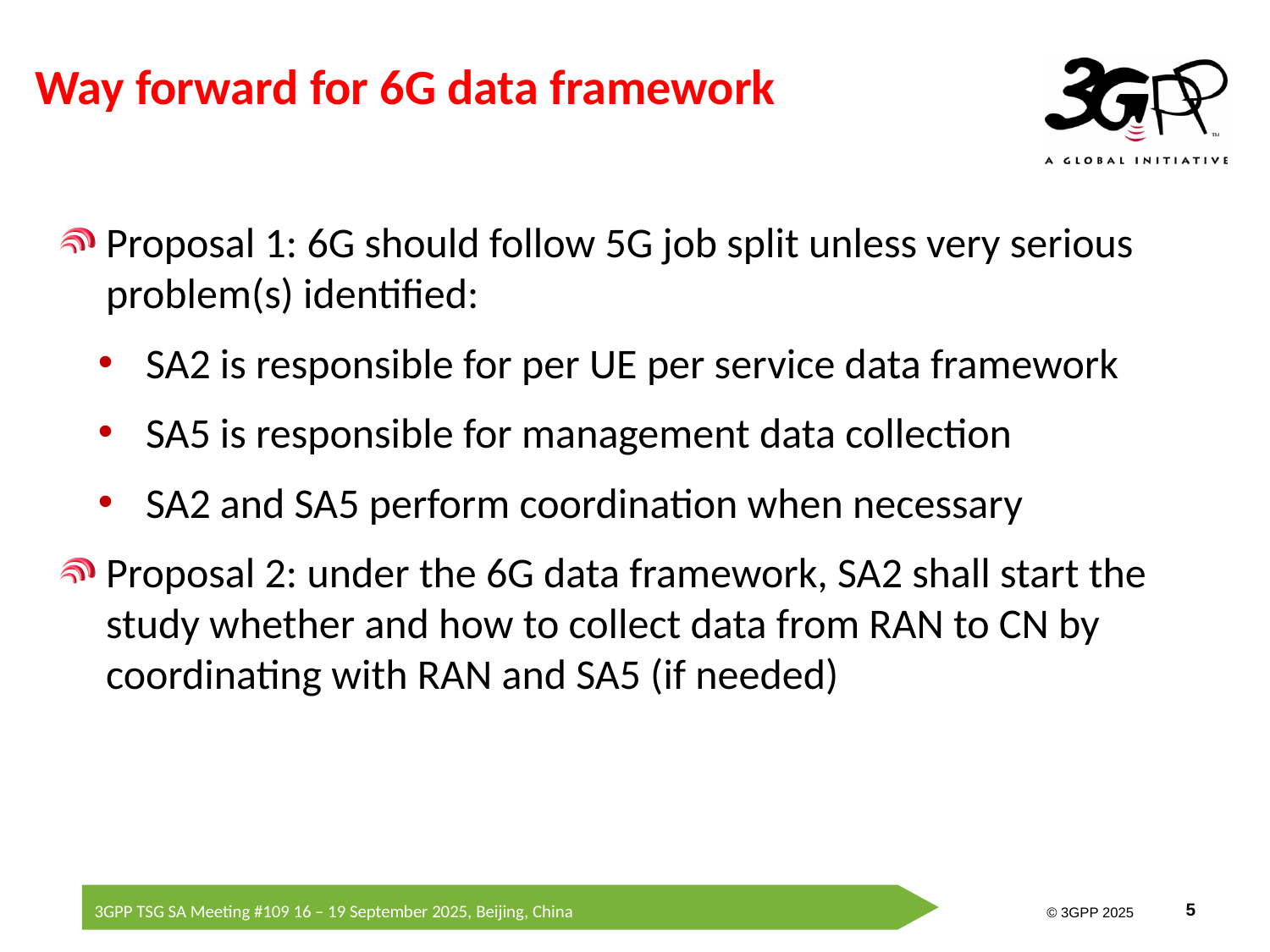

# Way forward for 6G data framework
Proposal 1: 6G should follow 5G job split unless very serious problem(s) identified:
SA2 is responsible for per UE per service data framework
SA5 is responsible for management data collection
SA2 and SA5 perform coordination when necessary
Proposal 2: under the 6G data framework, SA2 shall start the study whether and how to collect data from RAN to CN by coordinating with RAN and SA5 (if needed)